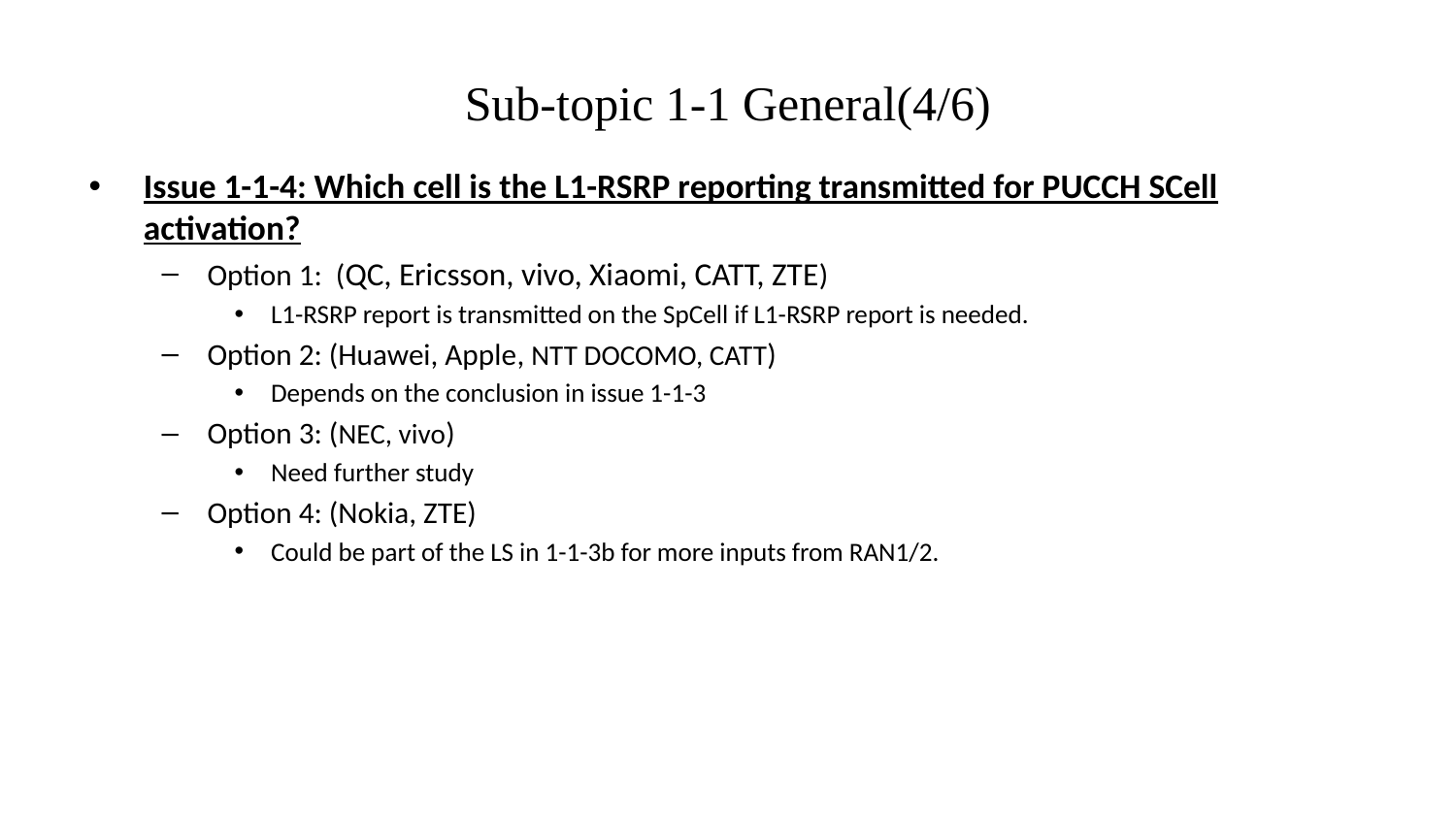

# Sub-topic 1-1 General(4/6)
Issue 1-1-4: Which cell is the L1-RSRP reporting transmitted for PUCCH SCell activation?
Option 1:  (QC, Ericsson, vivo, Xiaomi, CATT, ZTE)
L1-RSRP report is transmitted on the SpCell if L1-RSRP report is needed.
Option 2: (Huawei, Apple, NTT DOCOMO, CATT)
Depends on the conclusion in issue 1-1-3
Option 3: (NEC, vivo)
Need further study
Option 4: (Nokia, ZTE)
Could be part of the LS in 1-1-3b for more inputs from RAN1/2.